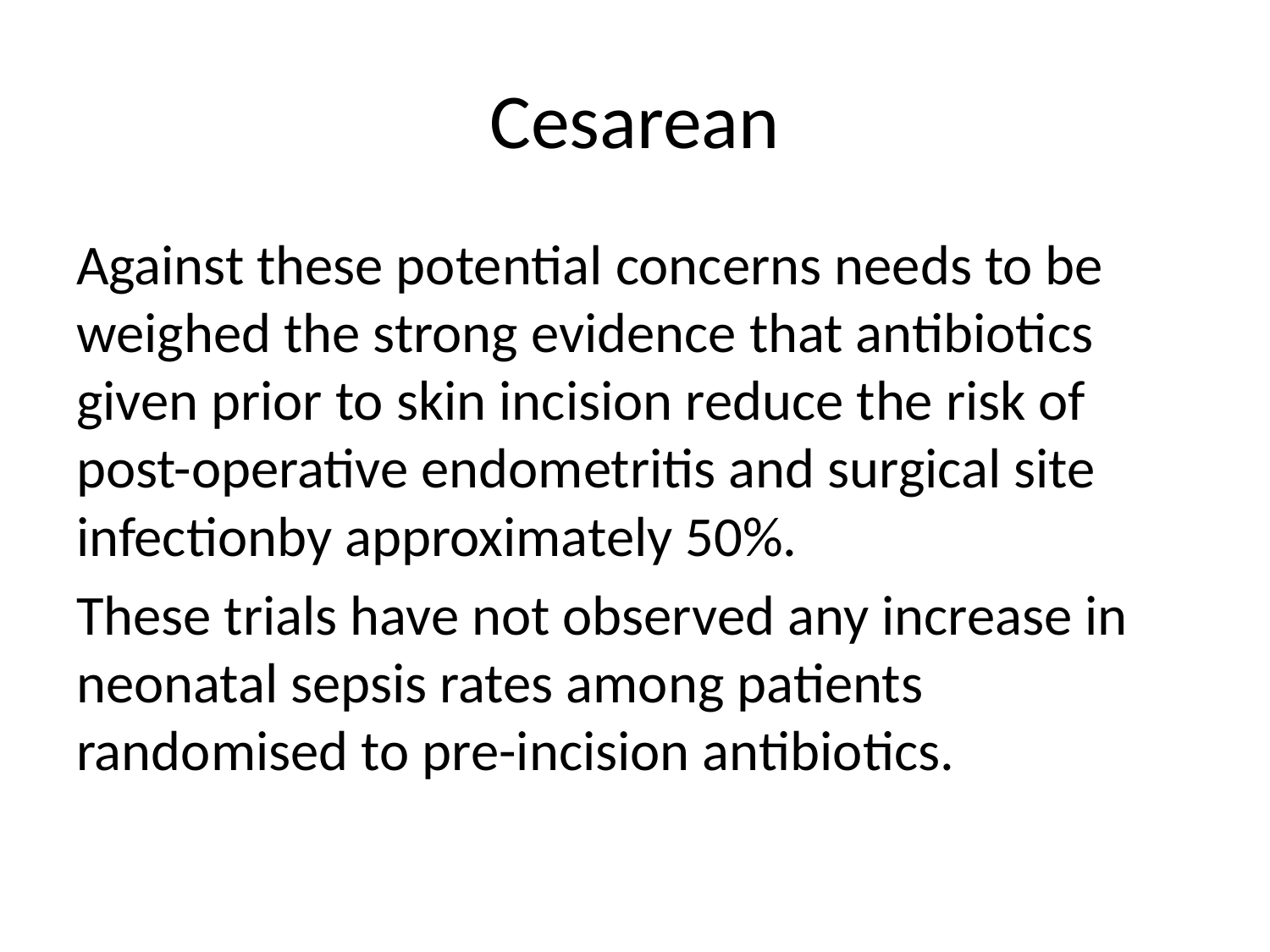

# Cesarean
Against these potential concerns needs to be weighed the strong evidence that antibiotics given prior to skin incision reduce the risk of post-operative endometritis and surgical site infectionby approximately 50%.
These trials have not observed any increase in neonatal sepsis rates among patients randomised to pre-incision antibiotics.